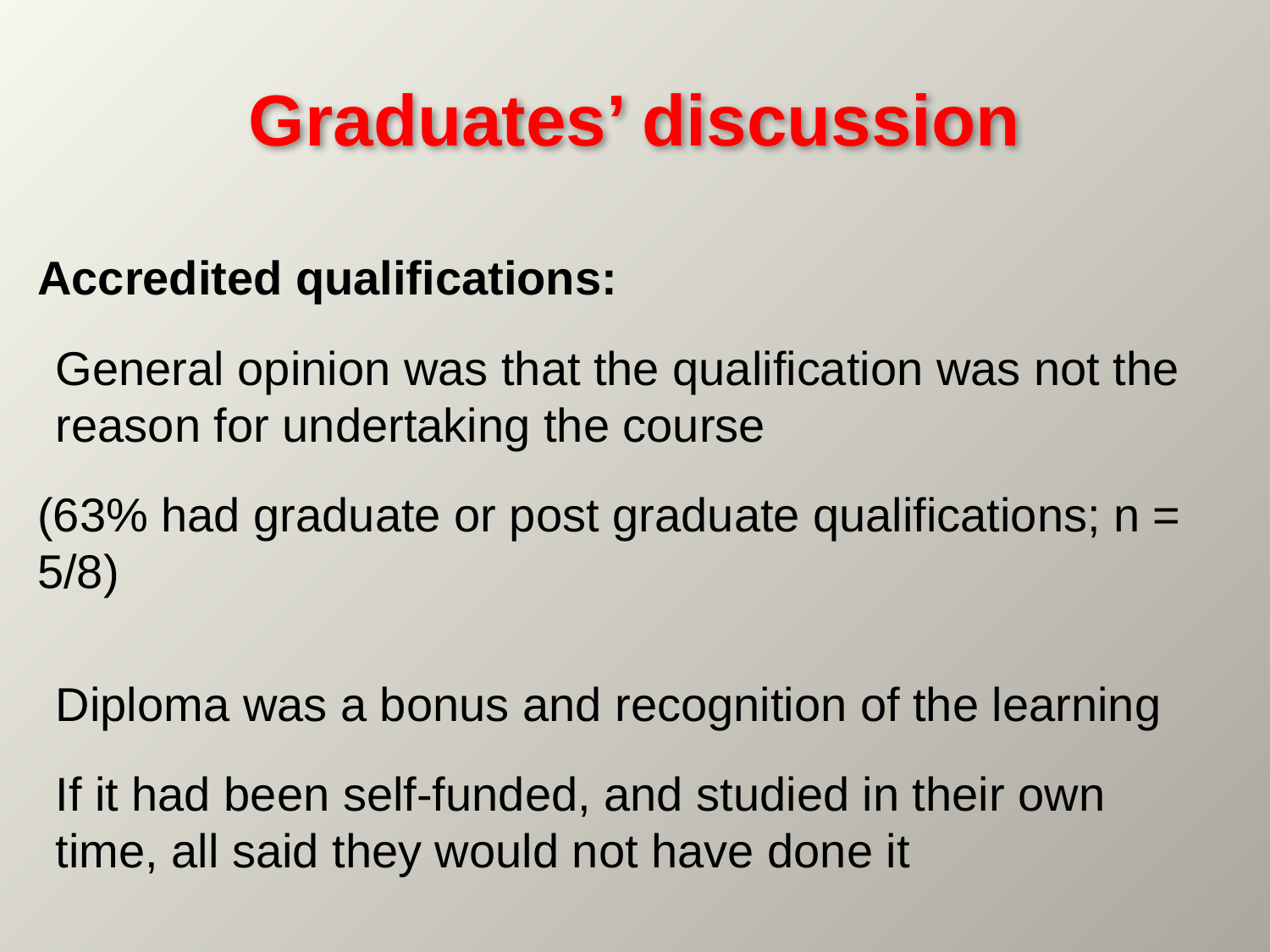

# Graduates’ discussion

Accredited qualifications:

General opinion was that the qualification was not the reason for undertaking the course

(63% had graduate or post graduate qualifications; n = 5/8)

Diploma was a bonus and recognition of the learning

If it had been self-funded, and studied in their own time, all said they would not have done it